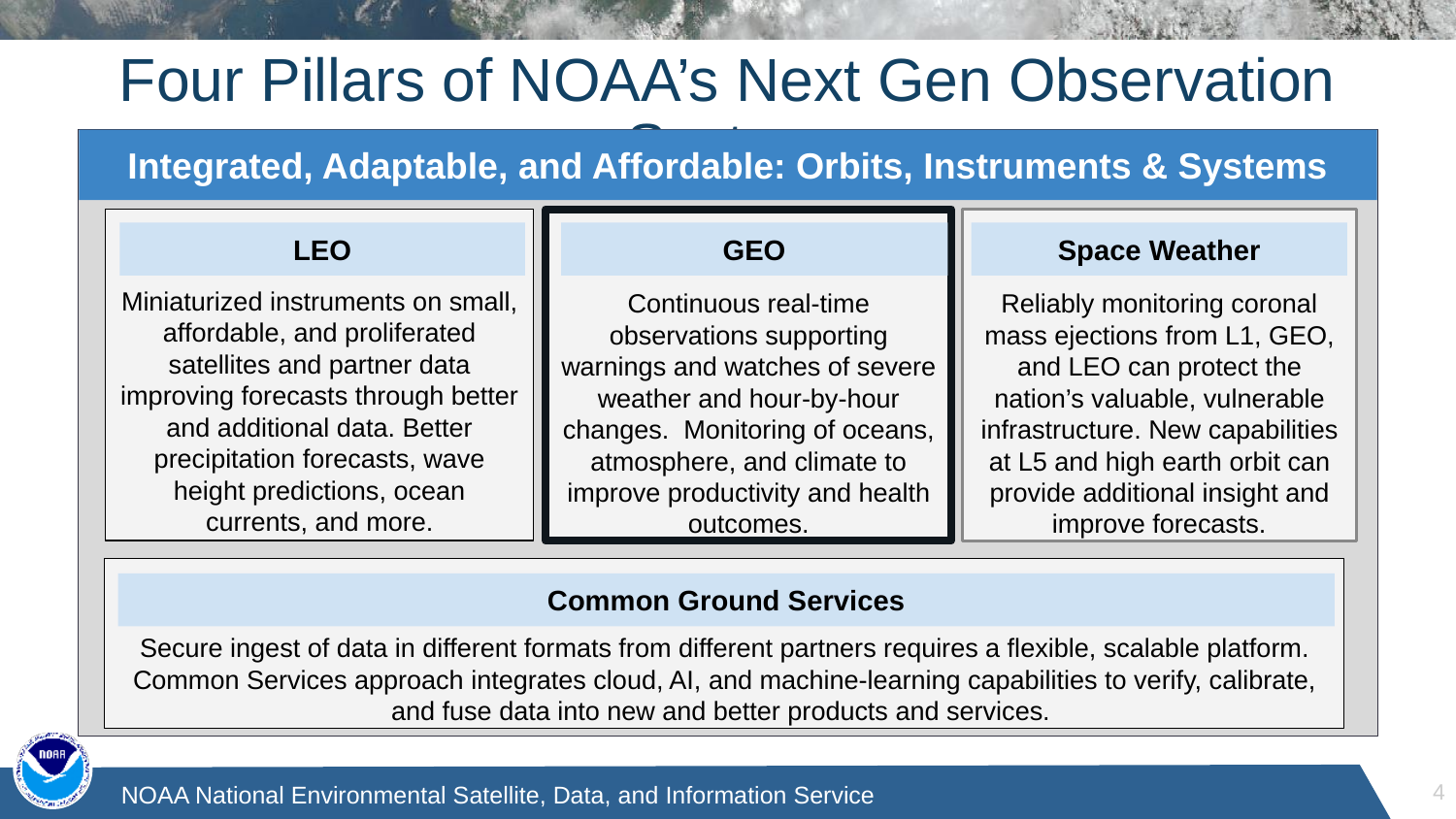

# Four Pillars of NOAA’s Next Gen Observation System

Integrated, Adaptable, and Affordable: Orbits, Instruments & Systems

Miniaturized instruments on small, affordable, and proliferated satellites and partner data improving forecasts through better and additional data. Better precipitation forecasts, wave height predictions, ocean currents, and more.

Continuous real-time observations supporting warnings and watches of severe weather and hour-by-hour changes.  Monitoring of oceans, atmosphere, and climate to improve productivity and health outcomes.

Reliably monitoring coronal mass ejections from L1, GEO, and LEO can protect the nation’s valuable, vulnerable infrastructure. New capabilities at L5 and high earth orbit can provide additional insight and improve forecasts.
LEO
GEO
Space Weather

Secure ingest of data in different formats from different partners requires a flexible, scalable platform. Common Services approach integrates cloud, AI, and machine-learning capabilities to verify, calibrate, and fuse data into new and better products and services.
Common Ground Services